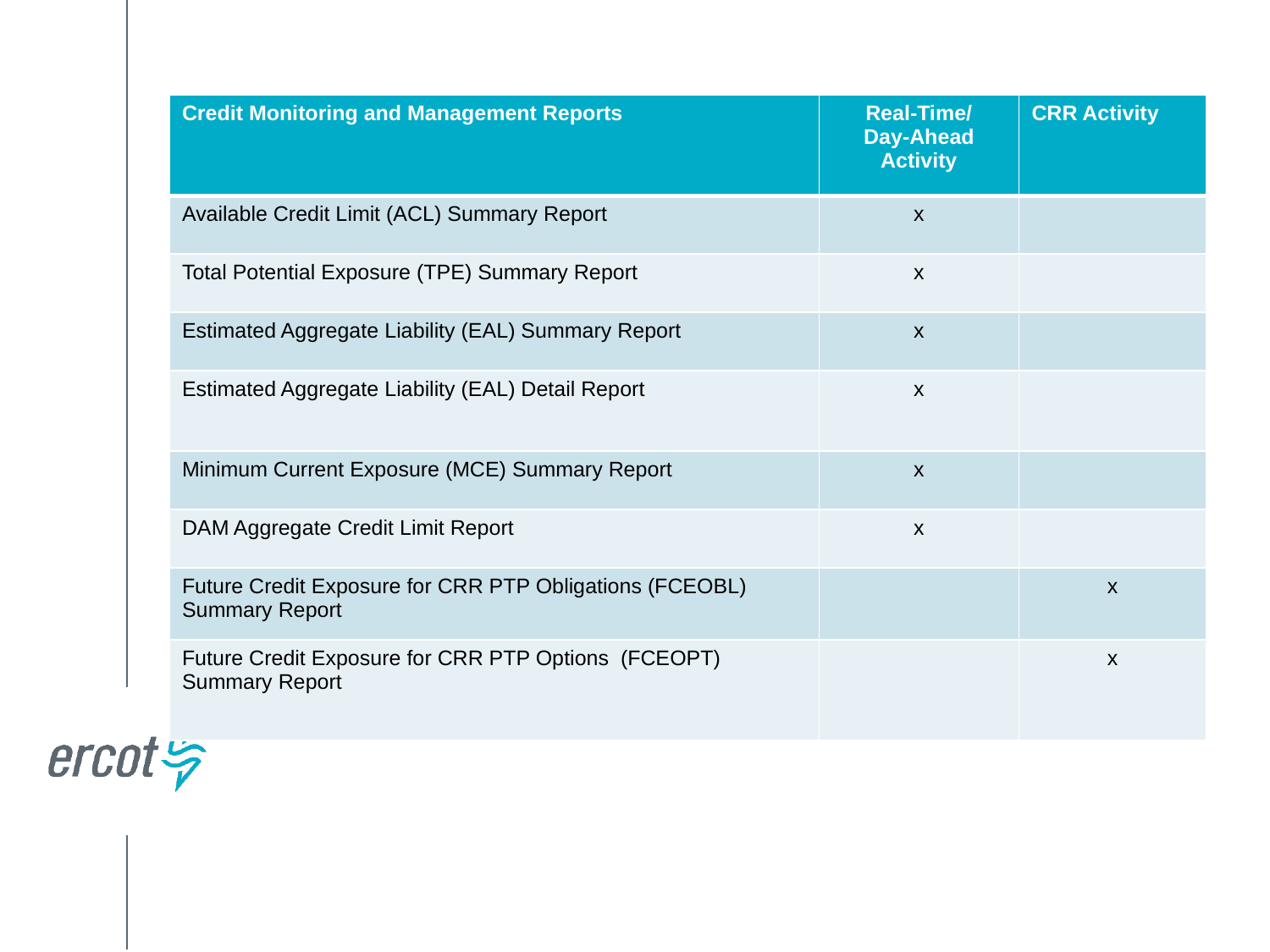

| Credit Monitoring and Management Reports | Real-Time/ Day-Ahead Activity | CRR Activity |
| --- | --- | --- |
| Available Credit Limit (ACL) Summary Report | x |  |
| Total Potential Exposure (TPE) Summary Report | x |  |
| Estimated Aggregate Liability (EAL) Summary Report | x |  |
| Estimated Aggregate Liability (EAL) Detail Report | x |  |
| Minimum Current Exposure (MCE) Summary Report | x |  |
| DAM Aggregate Credit Limit Report | x |  |
| Future Credit Exposure for CRR PTP Obligations (FCEOBL) Summary Report |  | x |
| Future Credit Exposure for CRR PTP Options (FCEOPT) Summary Report |  | x |